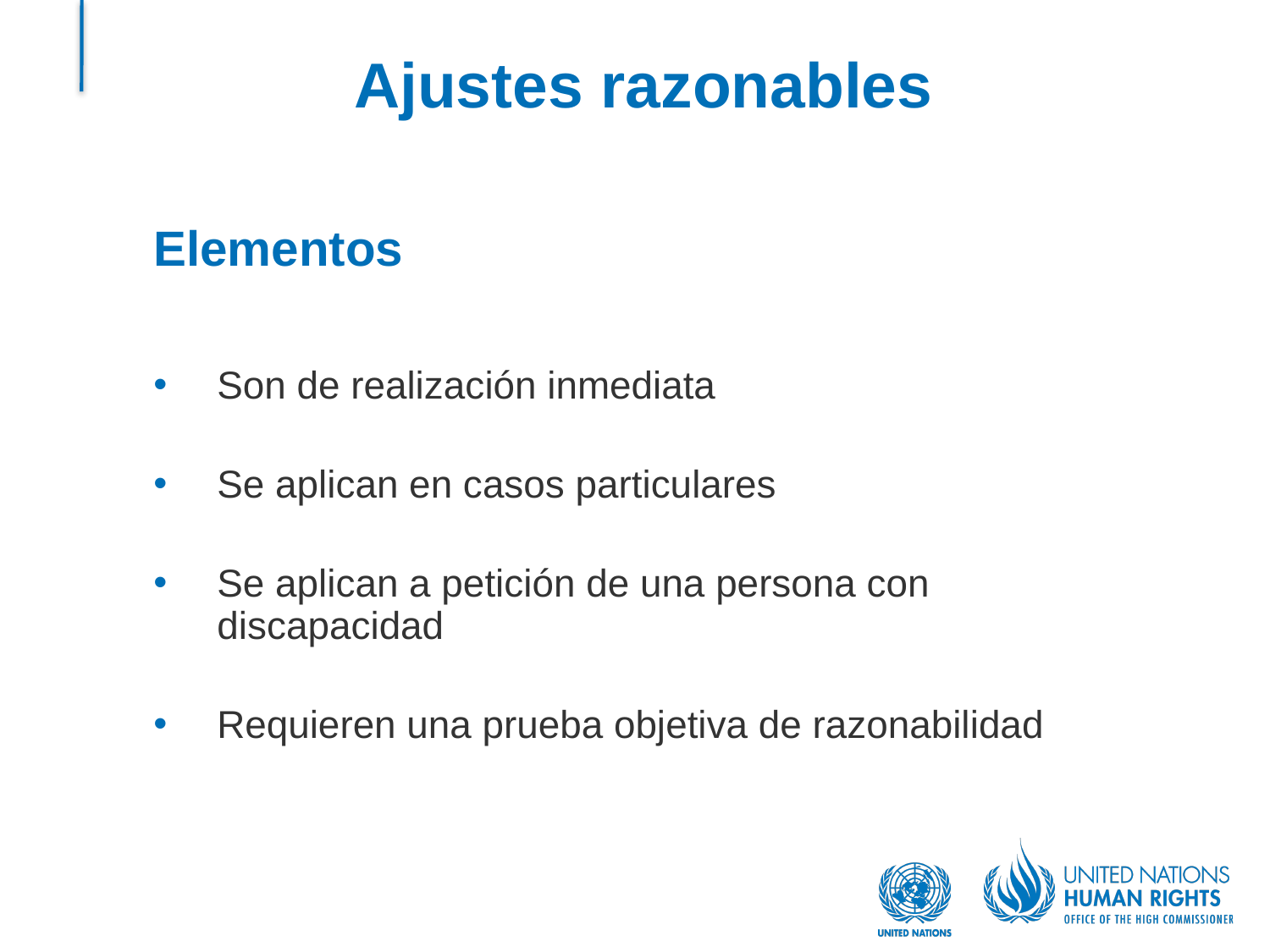

# Ajustes razonables
Elementos

Son de realización inmediata

Se aplican en casos particulares

Se aplican a petición de una persona con discapacidad

Requieren una prueba objetiva de razonabilidad